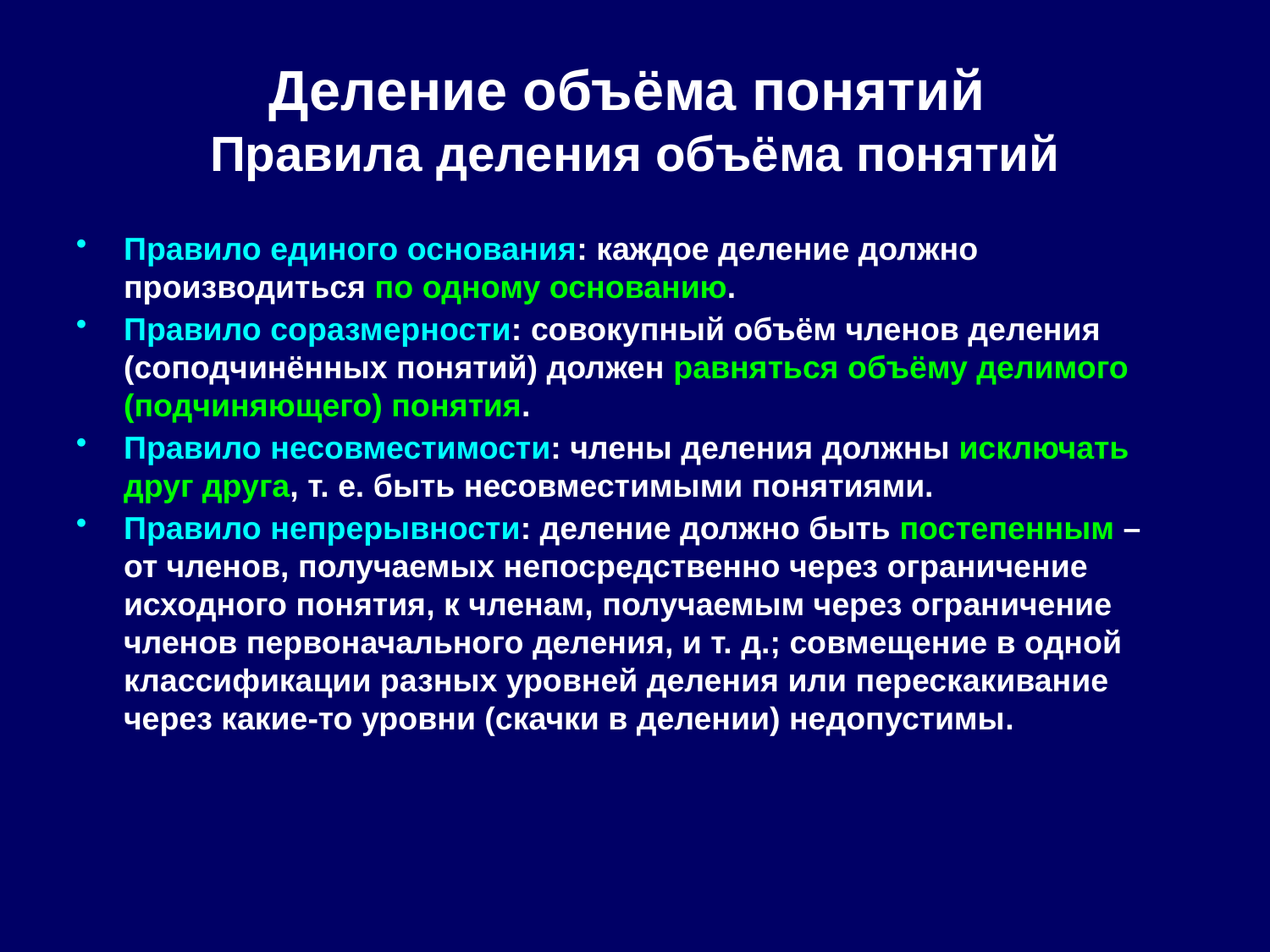

Деление объёма понятий
Правила деления объёма понятий
Правило единого основания: каждое деление должно производиться по одному основанию.
Правило соразмерности: совокупный объём членов деления (соподчинённых понятий) должен равняться объёму делимого (подчиняющего) понятия.
Правило несовместимости: члены деления должны исключать друг друга, т. е. быть несовместимыми понятиями.
Правило непрерывности: деление должно быть постепенным –
от членов, получаемых непосредственно через ограничение исходного понятия, к членам, получаемым через ограничение членов первоначального деления, и т. д.; совмещение в одной классификации разных уровней деления или перескакивание через какие-то уровни (скачки в делении) недопустимы.